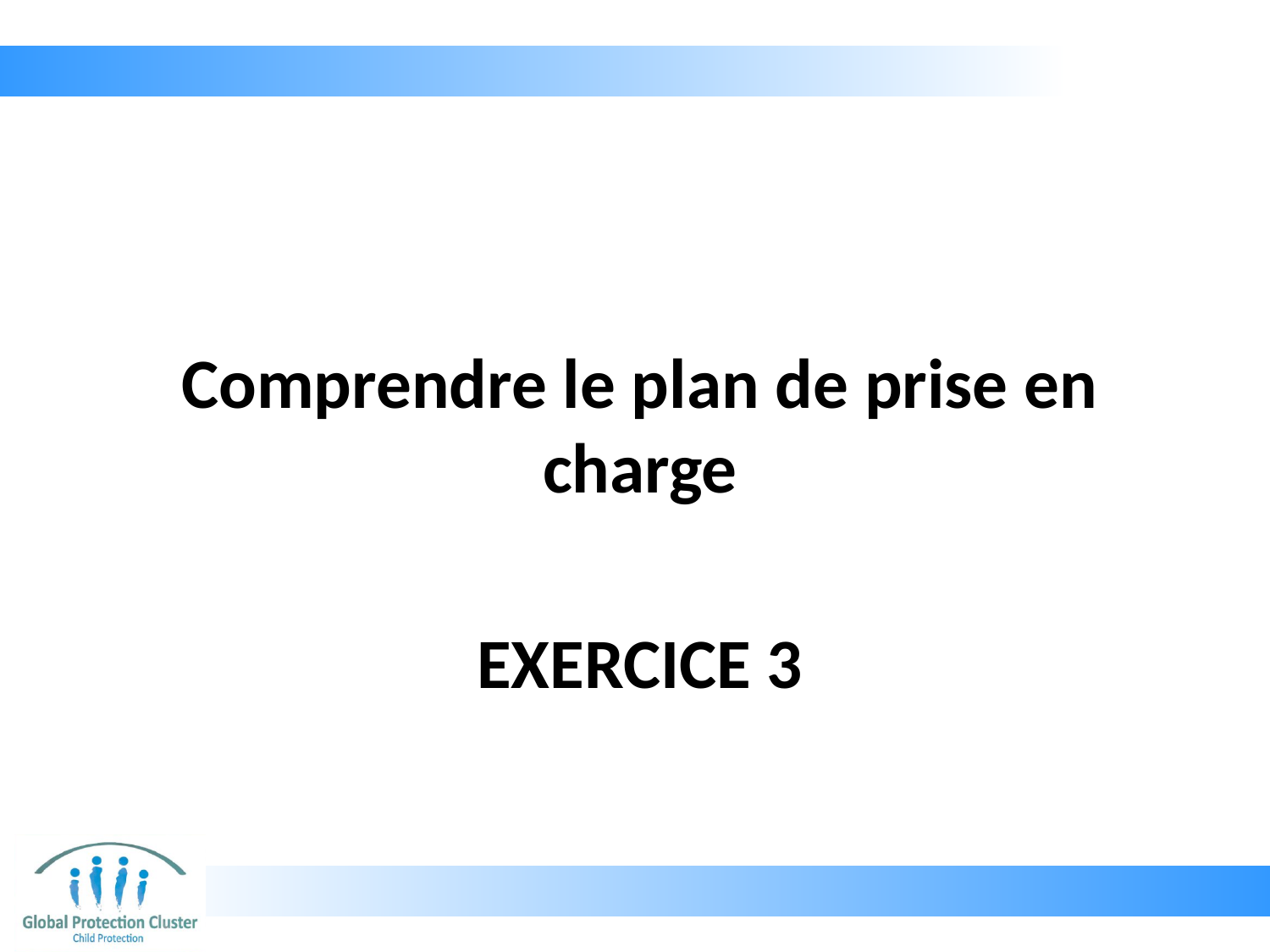

Comprendre le plan de prise en charge

# EXERCICE 3